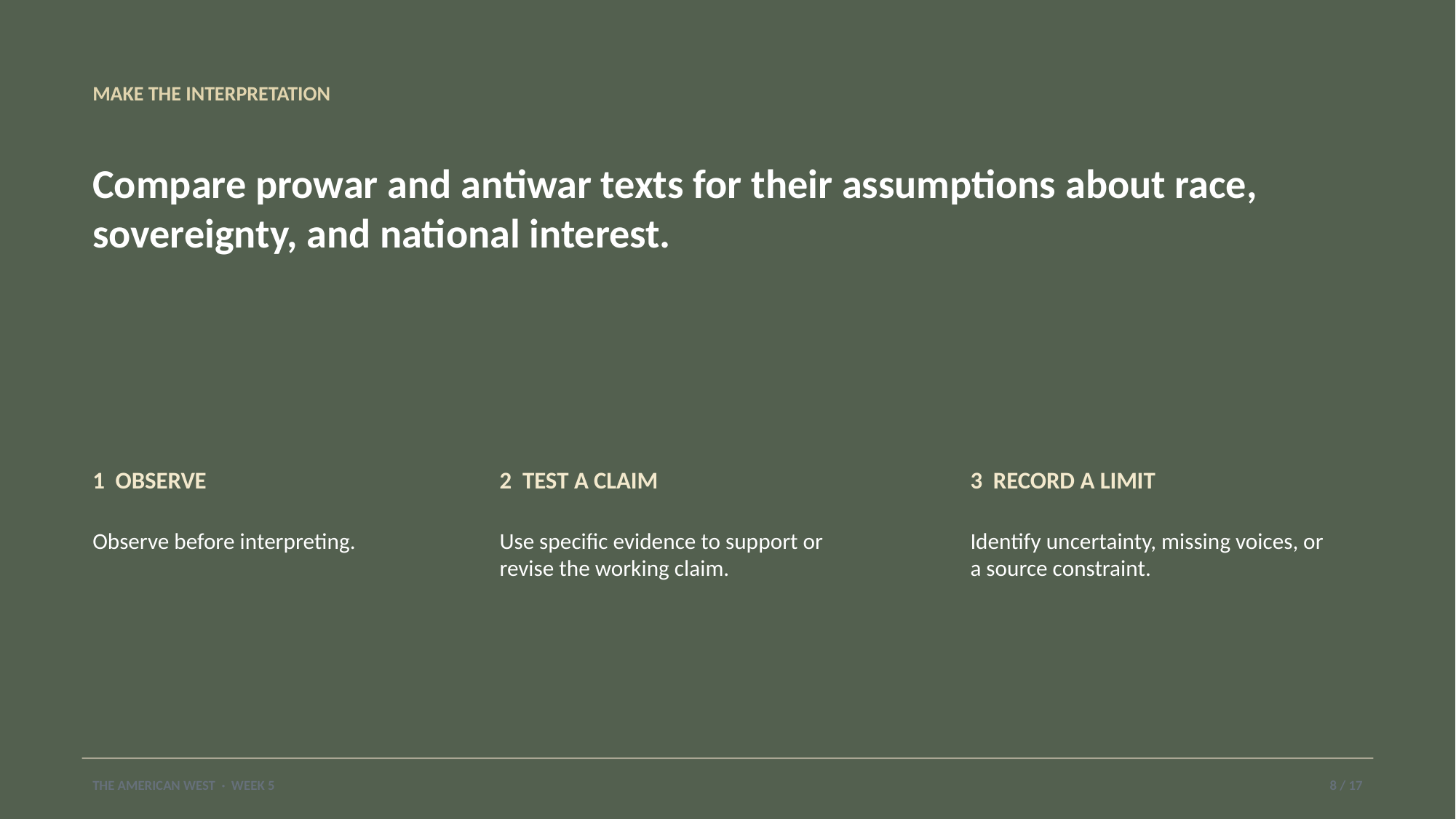

MAKE THE INTERPRETATION
Compare prowar and antiwar texts for their assumptions about race, sovereignty, and national interest.
1  OBSERVE
2  TEST A CLAIM
3  RECORD A LIMIT
Observe before interpreting.
Use specific evidence to support or revise the working claim.
Identify uncertainty, missing voices, or a source constraint.

THE AMERICAN WEST  ·  WEEK 5
8 / 17